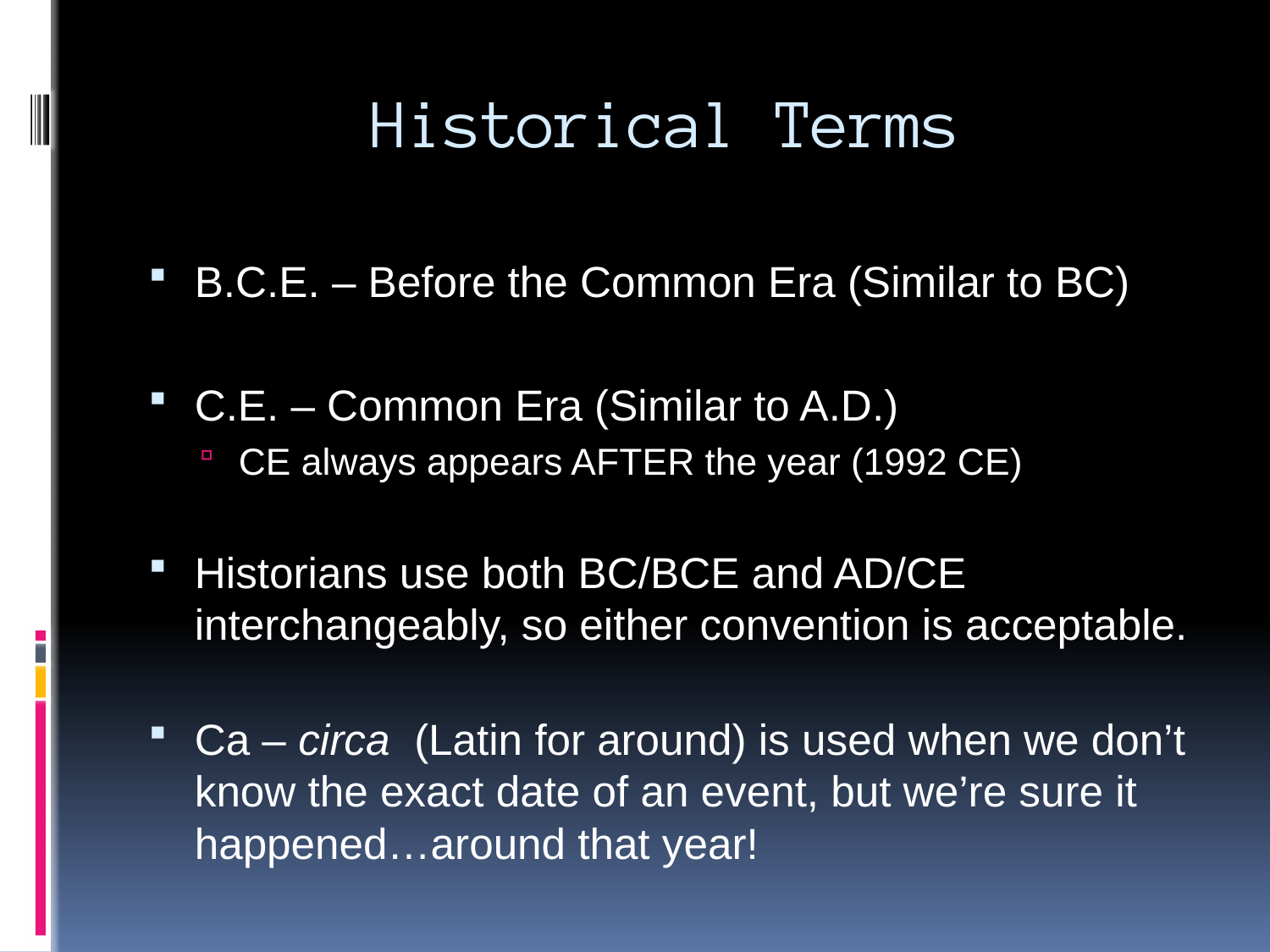

# Historical Terms
B.C.E. – Before the Common Era (Similar to BC)

C.E. – Common Era (Similar to A.D.)
CE always appears AFTER the year (1992 CE)

Historians use both BC/BCE and AD/CE interchangeably, so either convention is acceptable.

Ca – circa  (Latin for around) is used when we don’t know the exact date of an event, but we’re sure it happened…around that year!